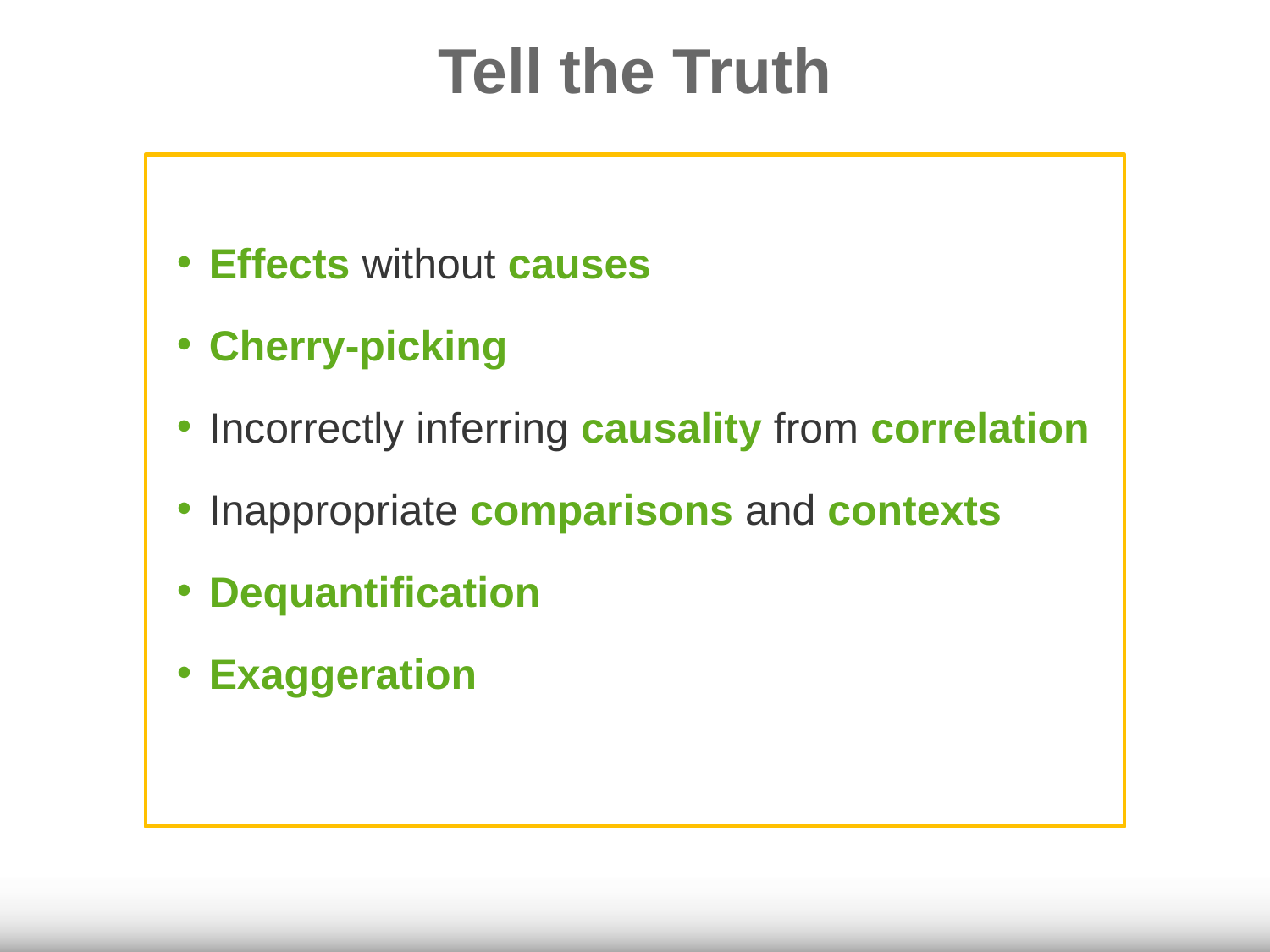

# Tell the Truth

Effects without causes
Cherry-picking
Incorrectly inferring causality from correlation
Inappropriate comparisons and contexts
Dequantification
Exaggeration